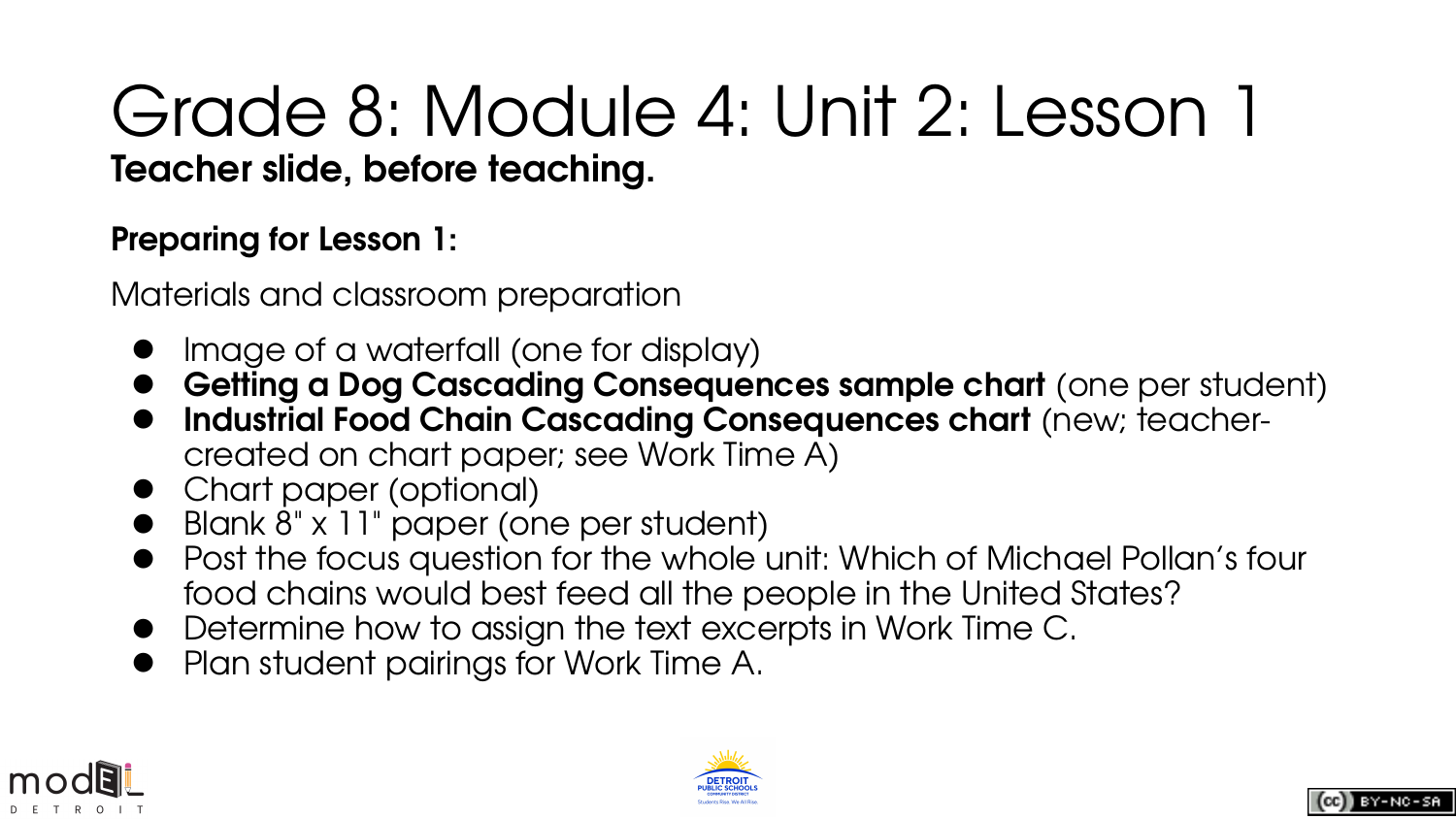

# Grade 8: Module 4: Unit 2: Lesson 1
Teacher slide, before teaching.

Preparing for Lesson 1:
Materials and classroom preparation
Image of a waterfall (one for display)
Getting a Dog Cascading Consequences sample chart (one per student)
Industrial Food Chain Cascading Consequences chart (new; teacher-created on chart paper; see Work Time A)
Chart paper (optional)
Blank 8" x 11" paper (one per student)
Post the focus question for the whole unit: Which of Michael Pollan’s four food chains would best feed all the people in the United States?
Determine how to assign the text excerpts in Work Time C.
Plan student pairings for Work Time A.